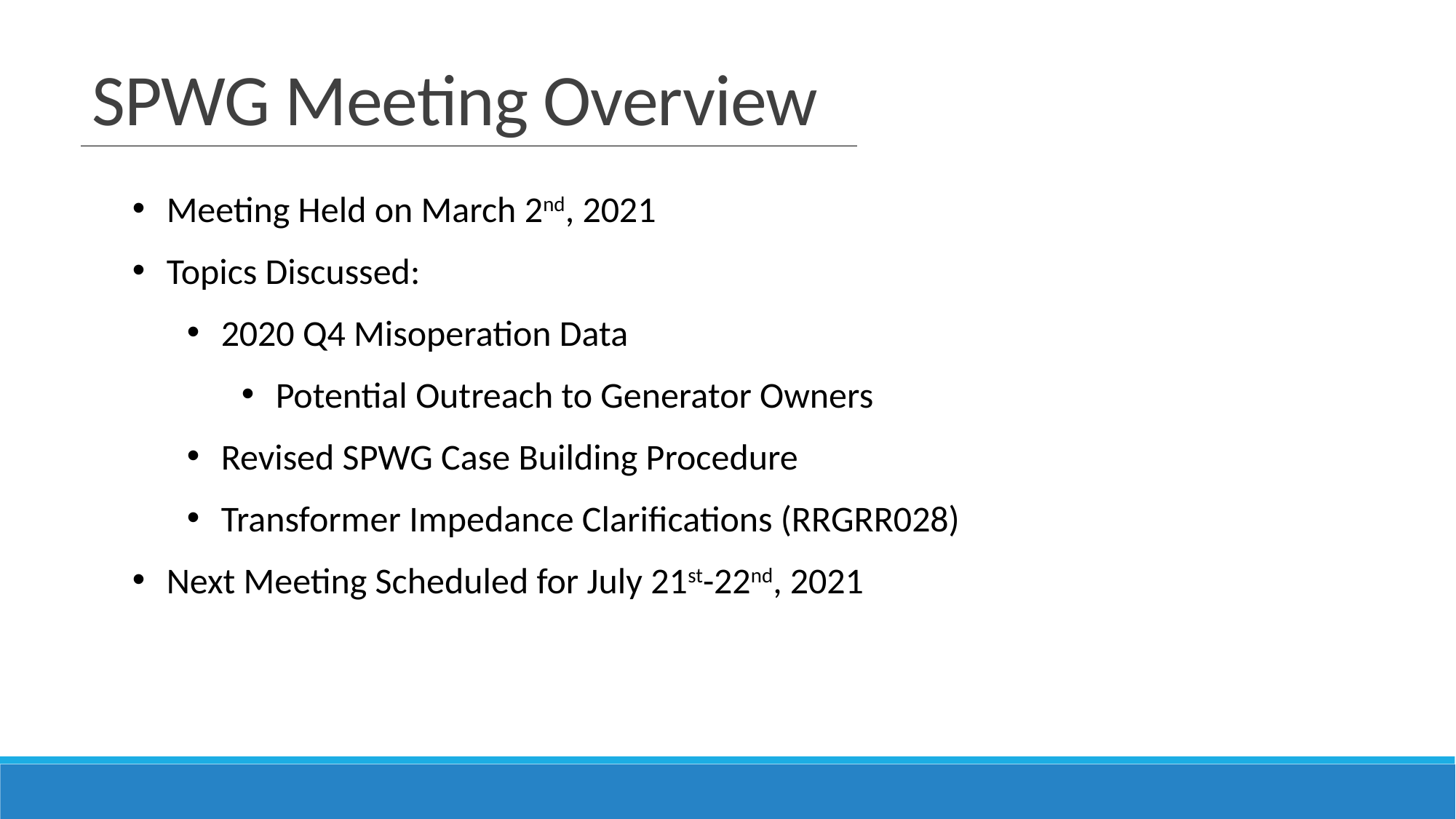

SPWG Meeting Overview
Meeting Held on March 2nd, 2021
Topics Discussed:
2020 Q4 Misoperation Data
Potential Outreach to Generator Owners
Revised SPWG Case Building Procedure
Transformer Impedance Clarifications (RRGRR028)
Next Meeting Scheduled for July 21st-22nd, 2021